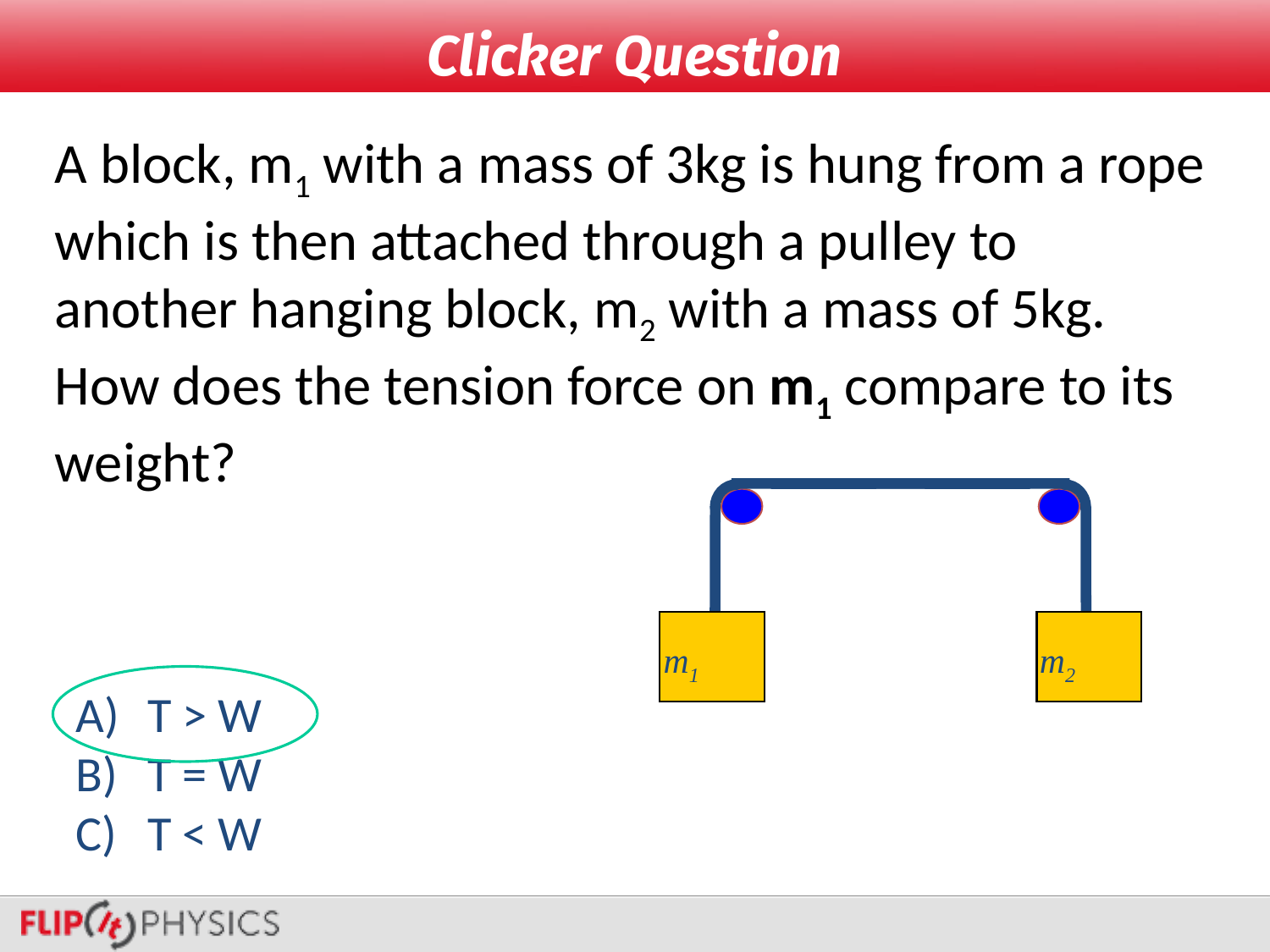

# Clicker Question
A block, m1 with a mass of 3kg is hung from a rope which is then attached through a pulley to another hanging block, m2 with a mass of 5kg.  How does the tension force on m1 compare to its weight?

m1
m2

T > W
T = W
T < W